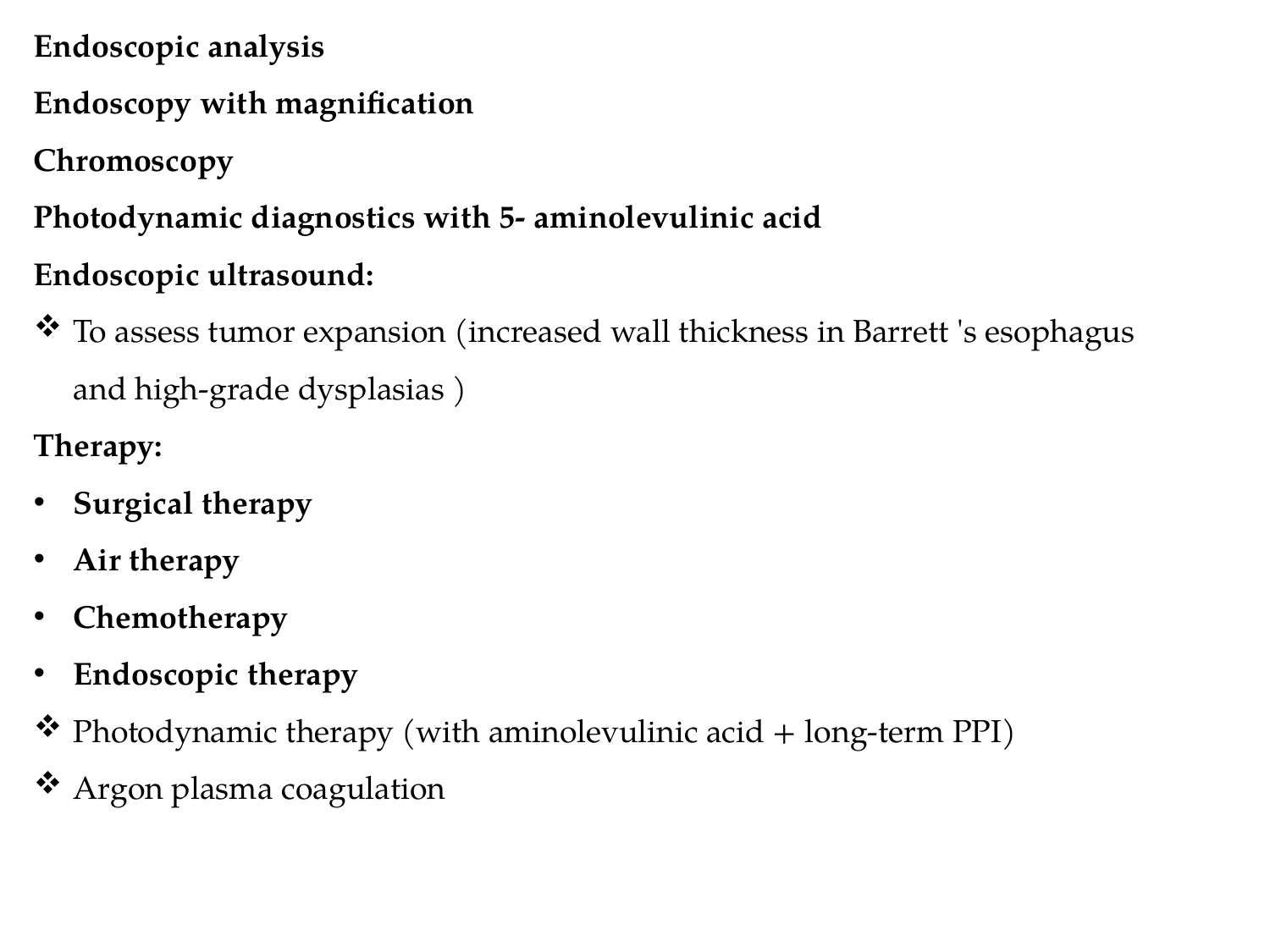

Endoscopic analysis
Endoscopy with magnification
Chromoscopy
Photodynamic diagnostics with 5- aminolevulinic acid
Endoscopic ultrasound:
To assess tumor expansion (increased wall thickness in Barrett 's esophagus and high-grade dysplasias )
Therapy:
Surgical therapy
Air therapy
Chemotherapy
Endoscopic therapy
Photodynamic therapy (with aminolevulinic acid + long-term PPI)
Argon plasma coagulation